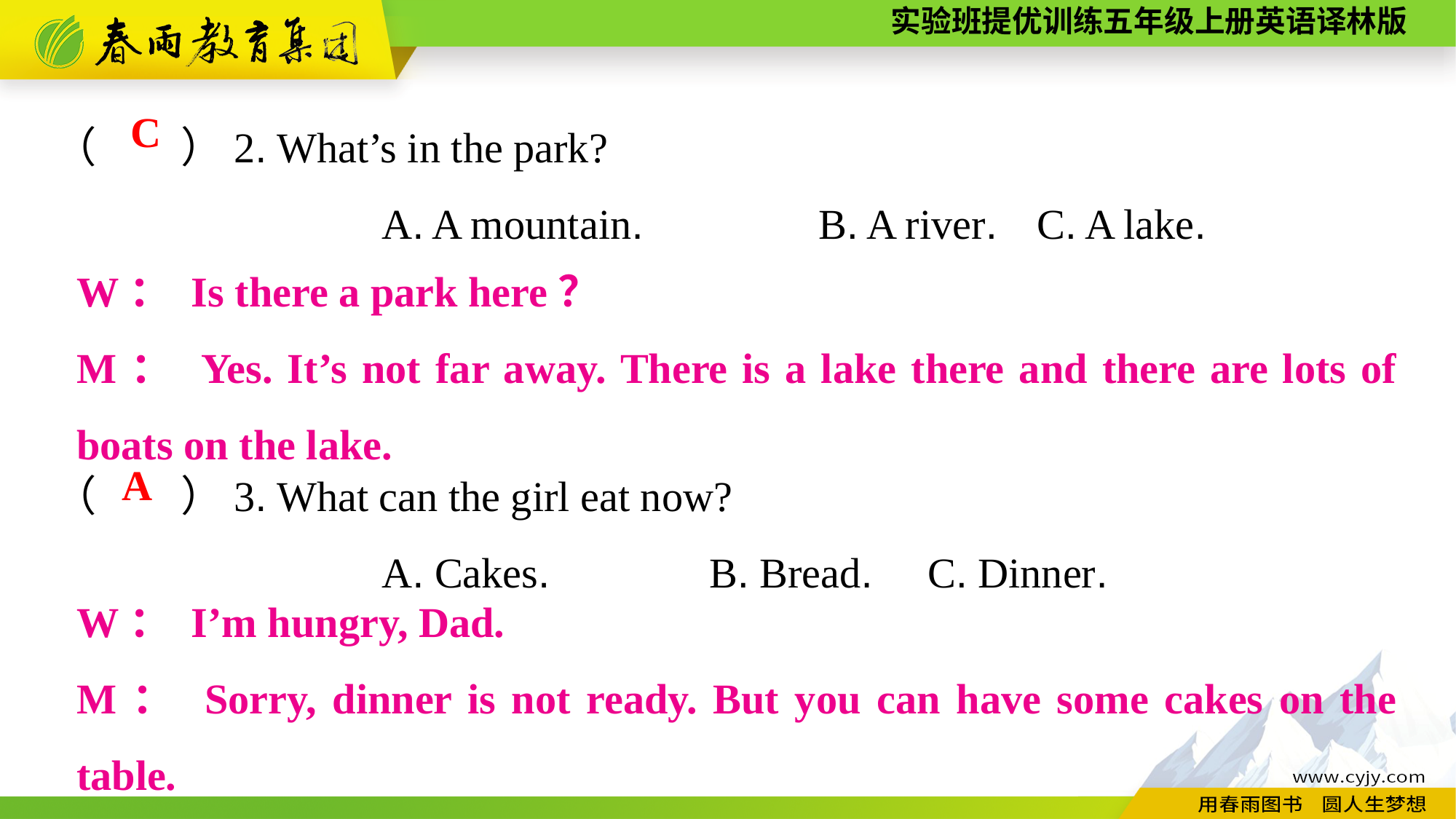

（　　）2. What’s in the park?
			A. A mountain.		B. A river.	C. A lake.

（　　）3. What can the girl eat now?
			A. Cakes.		B. Bread.	C. Dinner.
C
W： Is there a park here？
M： Yes. It’s not far away. There is a lake there and there are lots of boats on the lake.
A
W： I’m hungry, Dad.
M： Sorry, dinner is not ready. But you can have some cakes on the table.